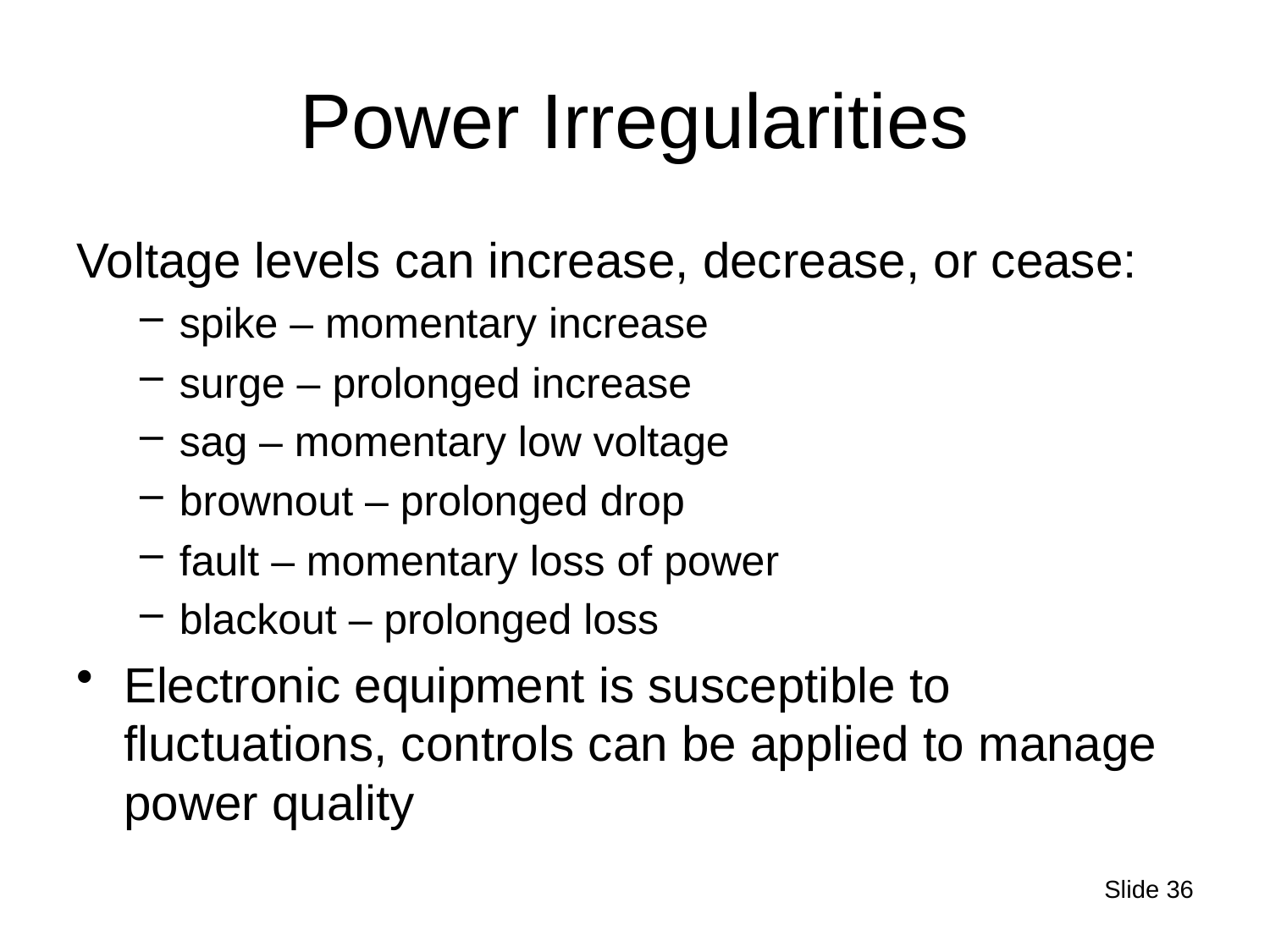

# Power Irregularities
Voltage levels can increase, decrease, or cease:
spike – momentary increase
surge – prolonged increase
sag – momentary low voltage
brownout – prolonged drop
fault – momentary loss of power
blackout – prolonged loss
Electronic equipment is susceptible to fluctuations, controls can be applied to manage power quality
 Slide 36